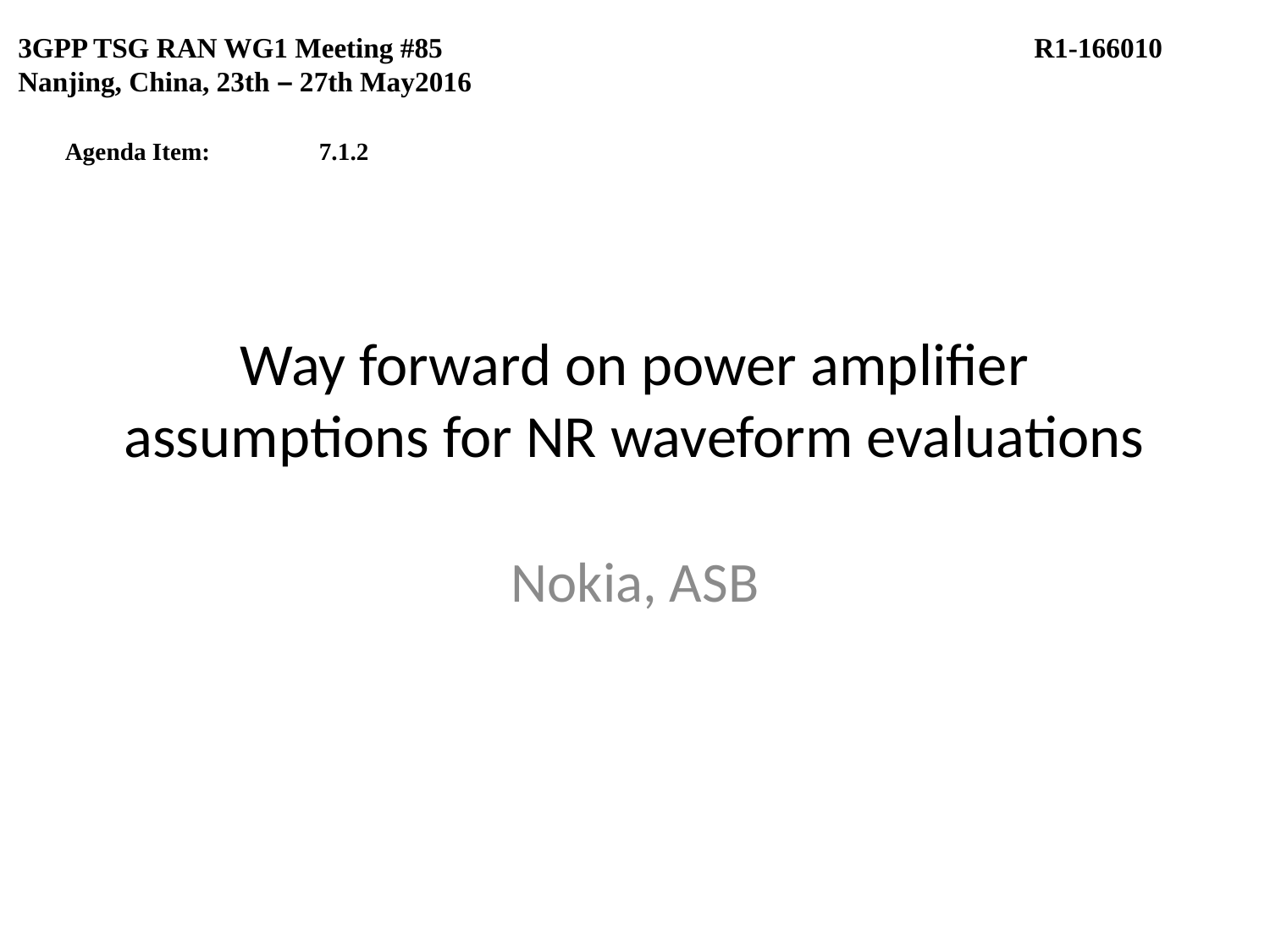

3GPP TSG RAN WG1 Meeting #85					R1-166010
Nanjing, China, 23th – 27th May2016
Agenda Item:	7.1.2

# Way forward on power amplifier assumptions for NR waveform evaluations
Nokia, ASB